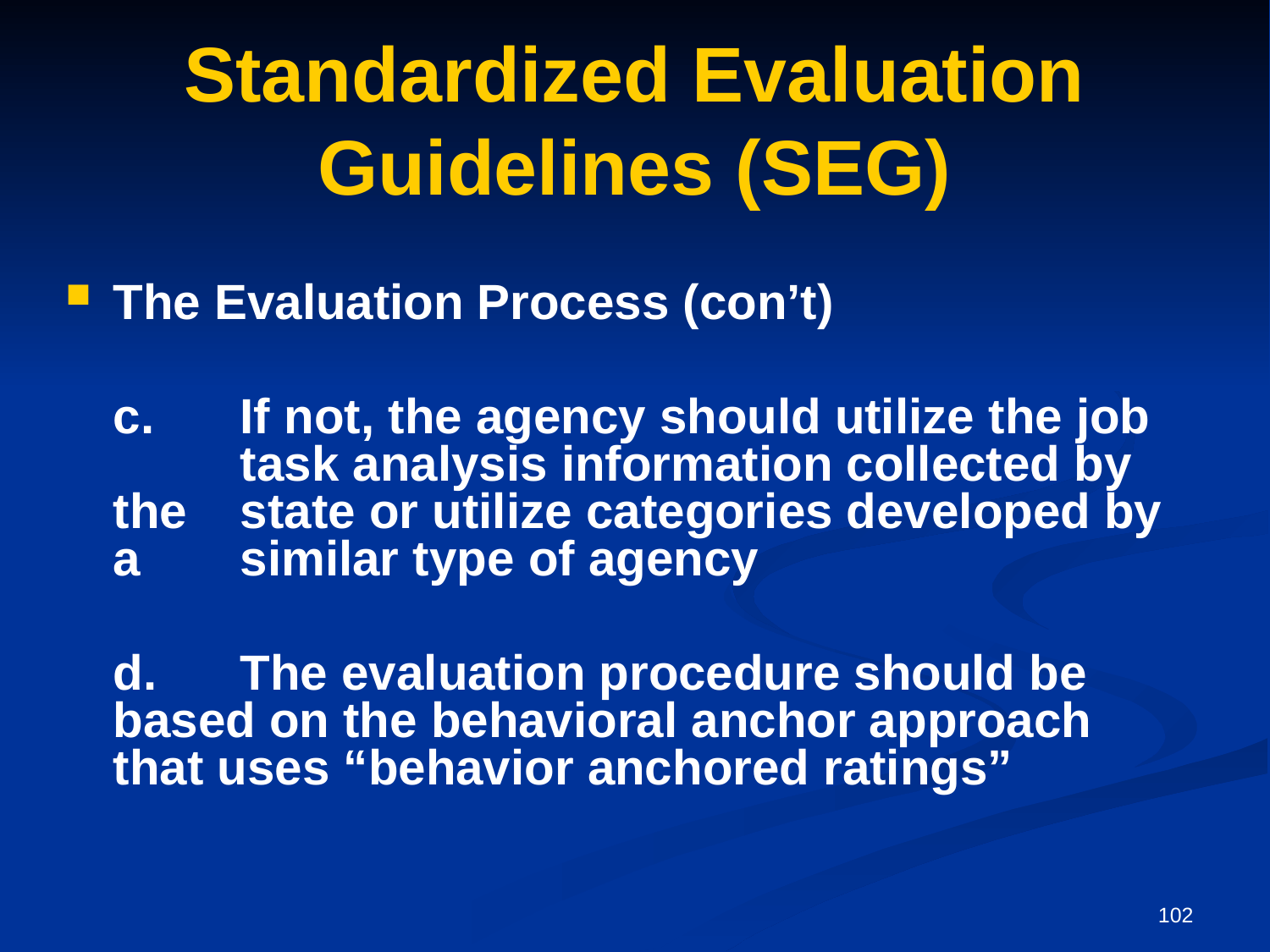

# Standardized Evaluation Guidelines (SEG)
The Evaluation Process (con’t)

	c.	If not, the agency should utilize the job 	task analysis information collected by the 	state or utilize categories developed by a 	similar type of agency

	d.	The evaluation procedure should be 	based on the behavioral anchor approach 	that uses “behavior anchored ratings”

102